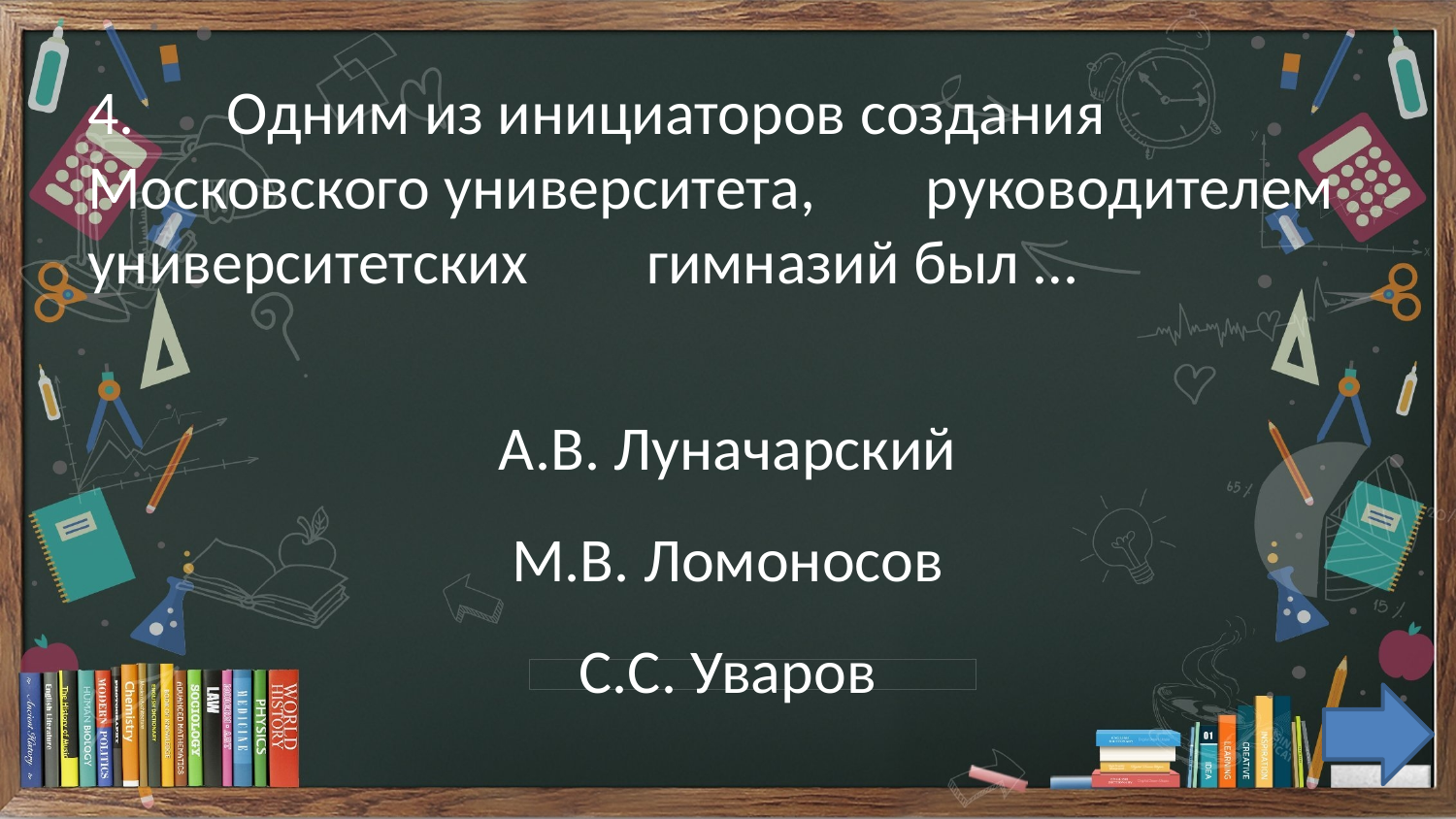

4.	Одним из инициаторов создания 	Московского университета, 	руководителем университетских 	гимназий был …

А.В. Луначарский
М.В. Ломоносов
С.С. Уваров